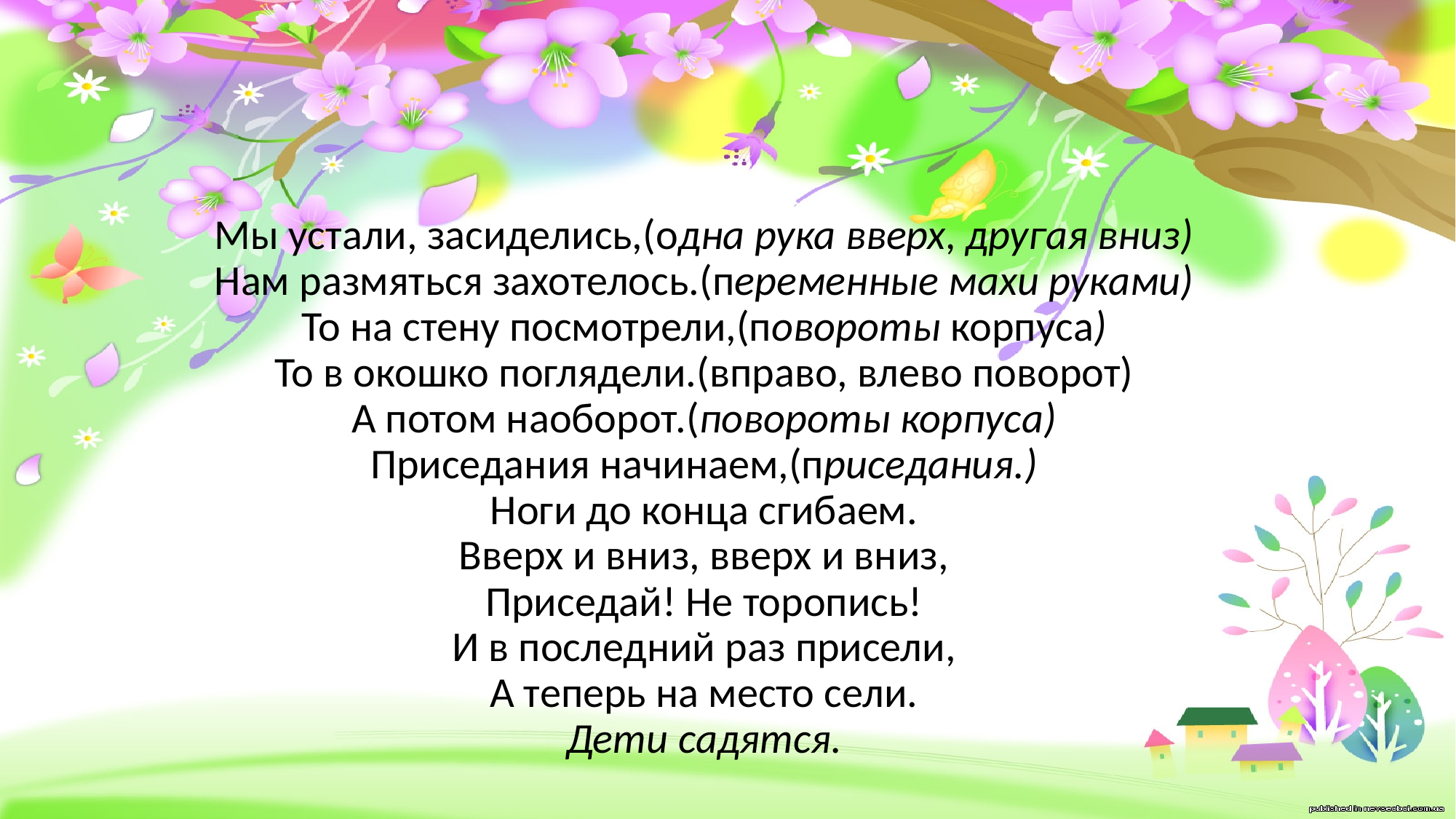

# Мы устали, засиделись,(одна рука вверх, другая вниз) Нам размяться захотелось.(переменные махи руками) То на стену посмотрели,(повороты корпуса) То в окошко поглядели.(вправо, влево поворот) А потом наоборот.(повороты корпуса) Приседания начинаем,(приседания.) Ноги до конца сгибаем. Вверх и вниз, вверх и вниз, Приседай! Не торопись! И в последний раз присели, А теперь на место сели. Дети садятся.